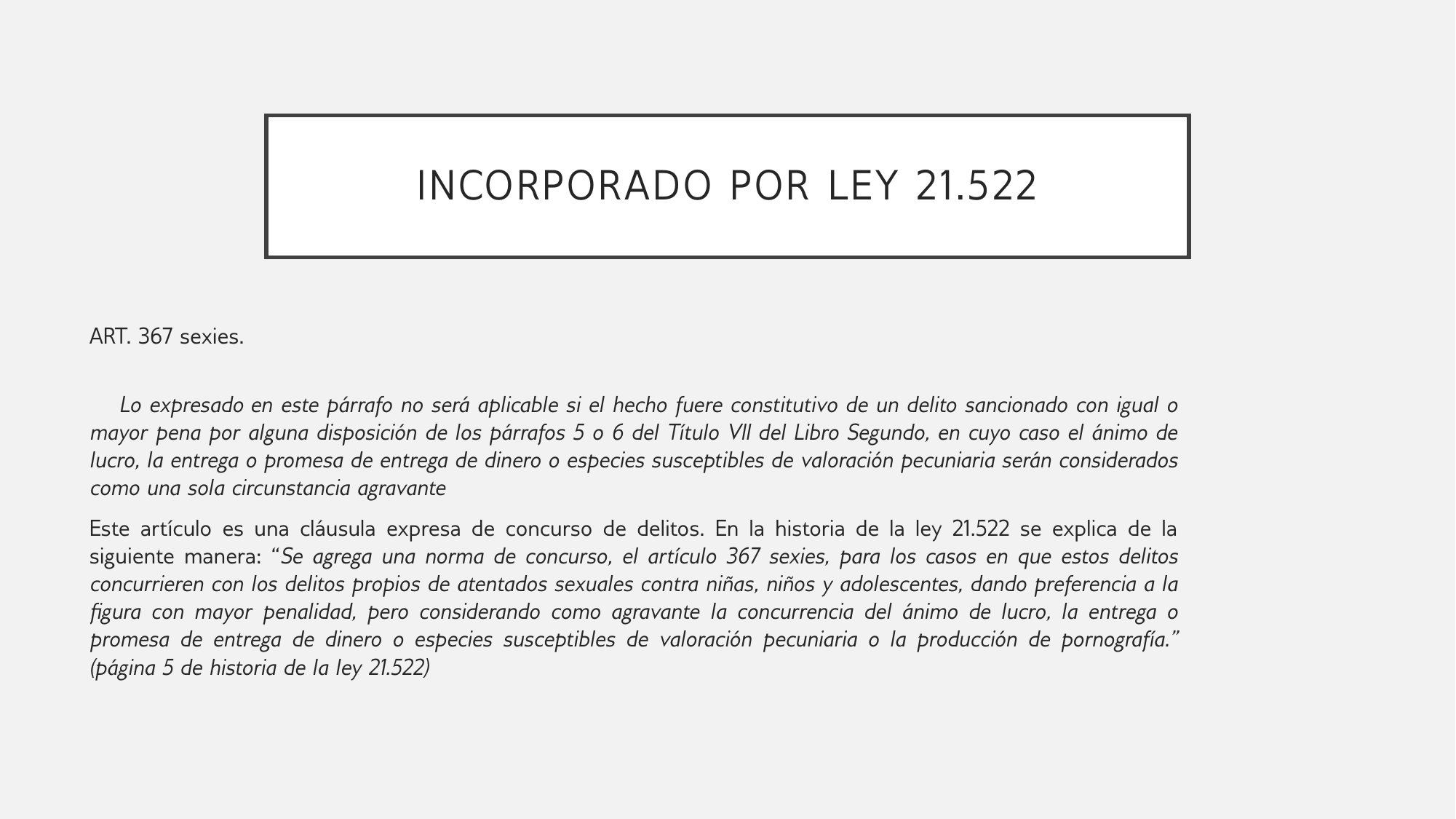

# INCORPORADO POR LEY 21.522
ART. 367 sexies.
    Lo expresado en este párrafo no será aplicable si el hecho fuere constitutivo de un delito sancionado con igual o mayor pena por alguna disposición de los párrafos 5 o 6 del Título VII del Libro Segundo, en cuyo caso el ánimo de lucro, la entrega o promesa de entrega de dinero o especies susceptibles de valoración pecuniaria serán considerados como una sola circunstancia agravante
Este artículo es una cláusula expresa de concurso de delitos. En la historia de la ley 21.522 se explica de la siguiente manera: “Se agrega una norma de concurso, el artículo 367 sexies, para los casos en que estos delitos concurrieren con los delitos propios de atentados sexuales contra niñas, niños y adolescentes, dando preferencia a la figura con mayor penalidad, pero considerando como agravante la concurrencia del ánimo de lucro, la entrega o promesa de entrega de dinero o especies susceptibles de valoración pecuniaria o la producción de pornografía.” (página 5 de historia de la ley 21.522)